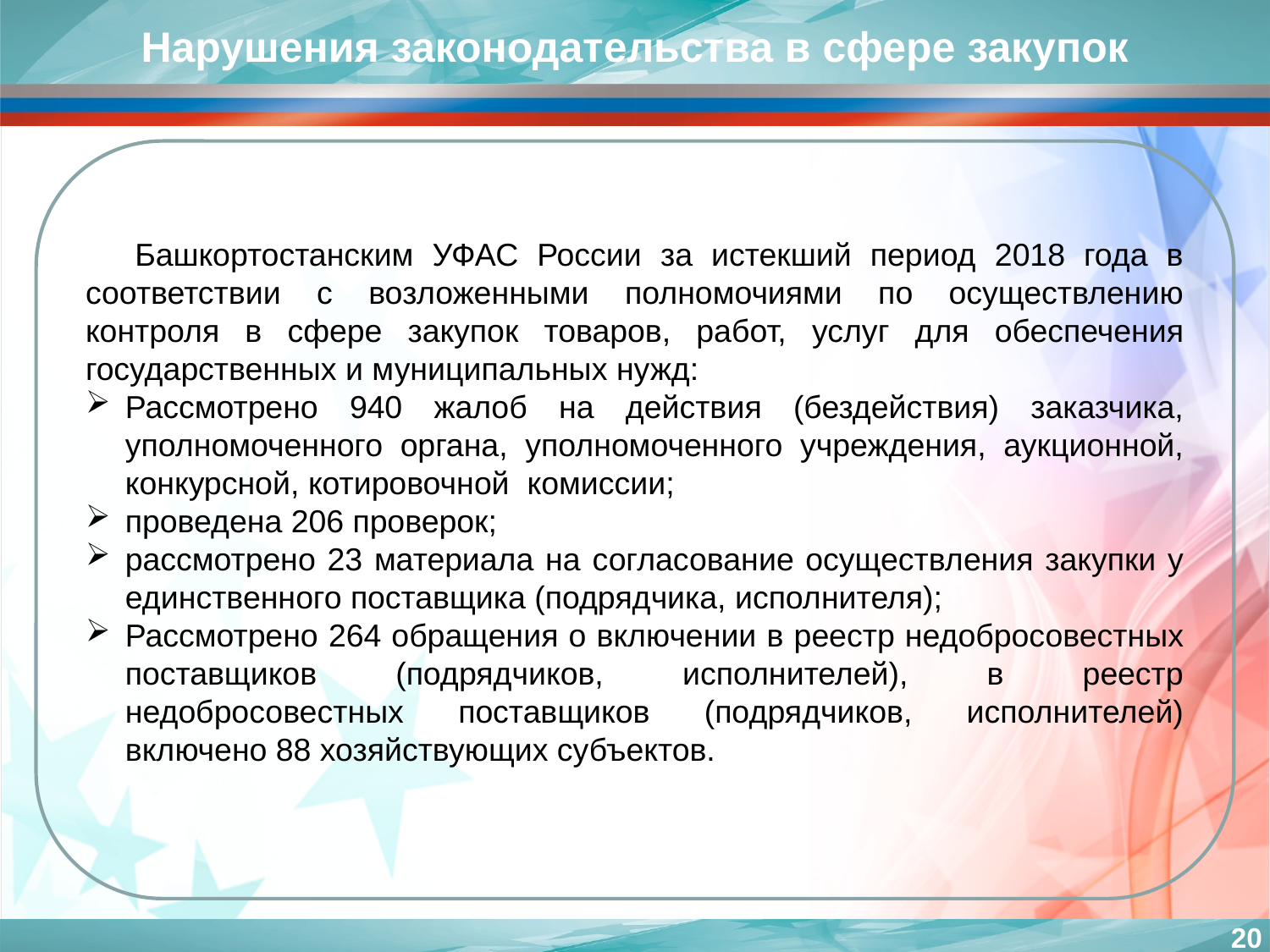

Нарушения законодательства в сфере закупок
Башкортостанским УФАС России за истекший период 2018 года в соответствии с возложенными полномочиями по осуществлению контроля в сфере закупок товаров, работ, услуг для обеспечения государственных и муниципальных нужд:
Рассмотрено 940 жалоб на действия (бездействия) заказчика, уполномоченного органа, уполномоченного учреждения, аукционной, конкурсной, котировочной  комиссии;
проведена 206 проверок;
рассмотрено 23 материала на согласование осуществления закупки у единственного поставщика (подрядчика, исполнителя);
Рассмотрено 264 обращения о включении в реестр недобросовестных поставщиков (подрядчиков, исполнителей), в реестр недобросовестных поставщиков (подрядчиков, исполнителей) включено 88 хозяйствующих субъектов.

20